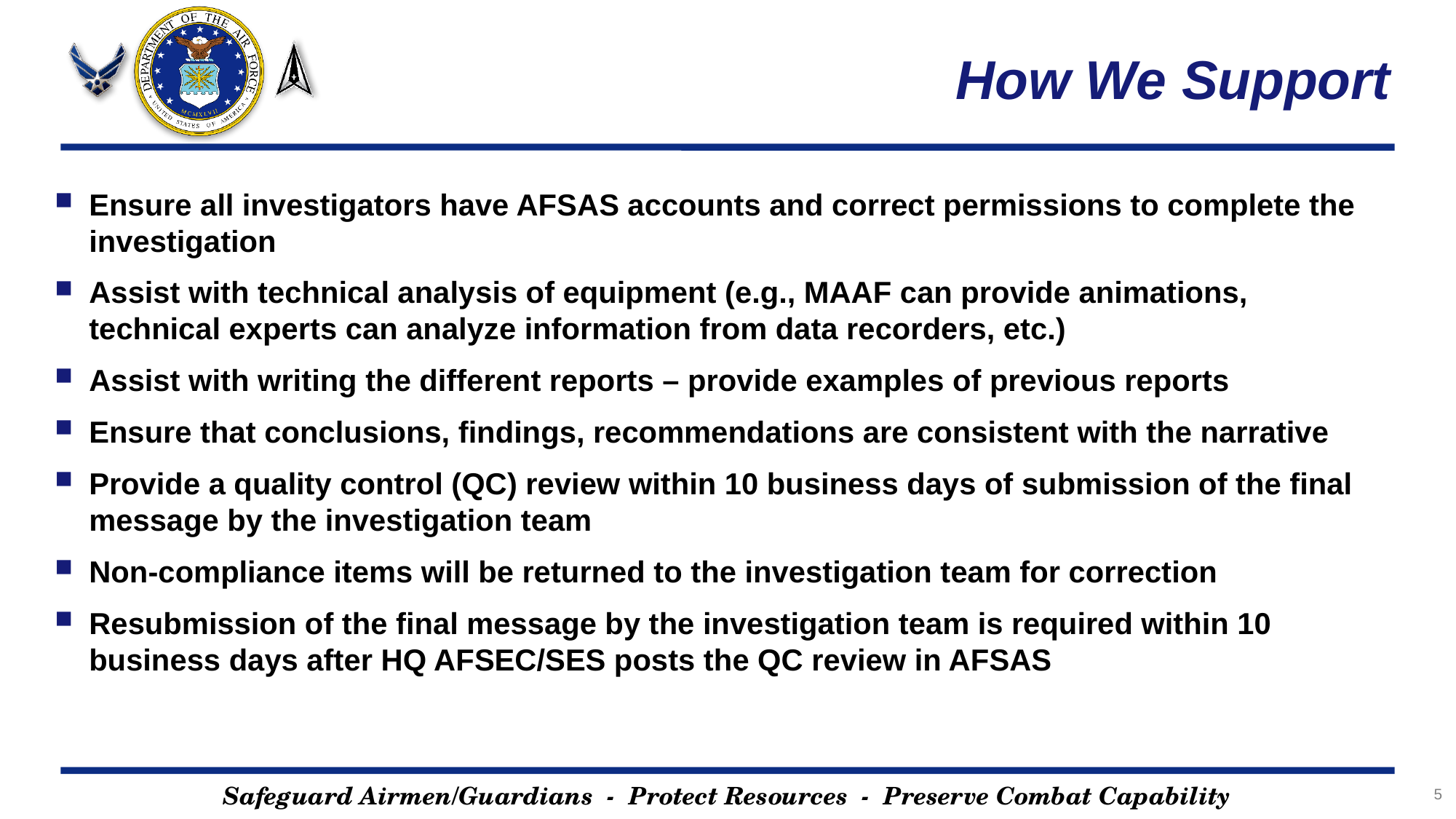

# How We Support
Ensure all investigators have AFSAS accounts and correct permissions to complete the investigation
Assist with technical analysis of equipment (e.g., MAAF can provide animations, technical experts can analyze information from data recorders, etc.)
Assist with writing the different reports – provide examples of previous reports
Ensure that conclusions, findings, recommendations are consistent with the narrative
Provide a quality control (QC) review within 10 business days of submission of the final message by the investigation team
Non-compliance items will be returned to the investigation team for correction
Resubmission of the final message by the investigation team is required within 10 business days after HQ AFSEC/SES posts the QC review in AFSAS
5